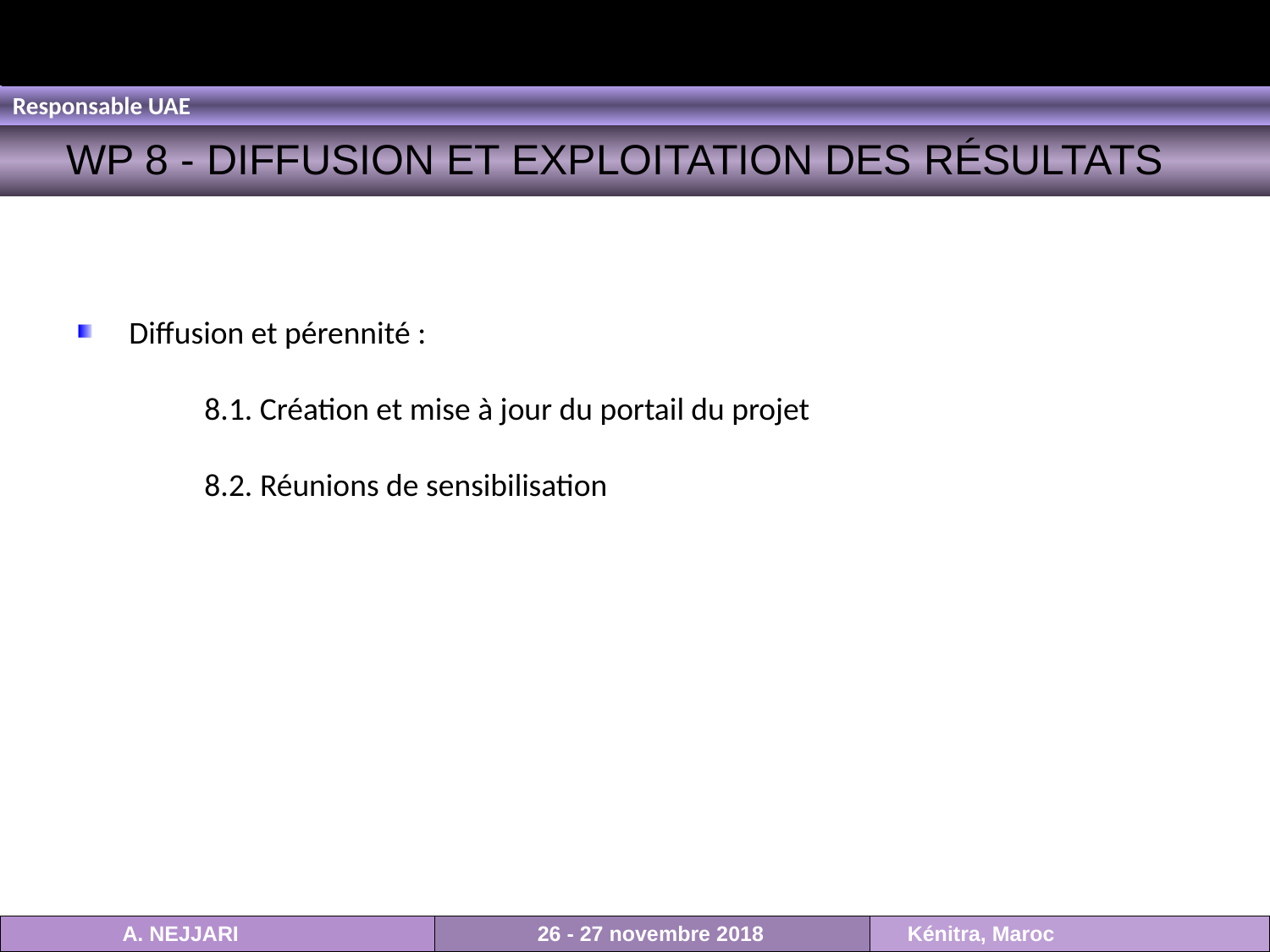

Programme
Formations
Qualité
Diffusion
Gestion
Pour rappel

WP.3
Responsable UAE

WP 8 - DIFFUSION ET EXPLOITATION DES RÉSULTATS

   Diffusion et pérennité :

	8.1. Création et mise à jour du portail du projet

	8.2. Réunions de sensibilisation

A. NEJJARI
26 - 27 novembre 2018
Kénitra, Maroc